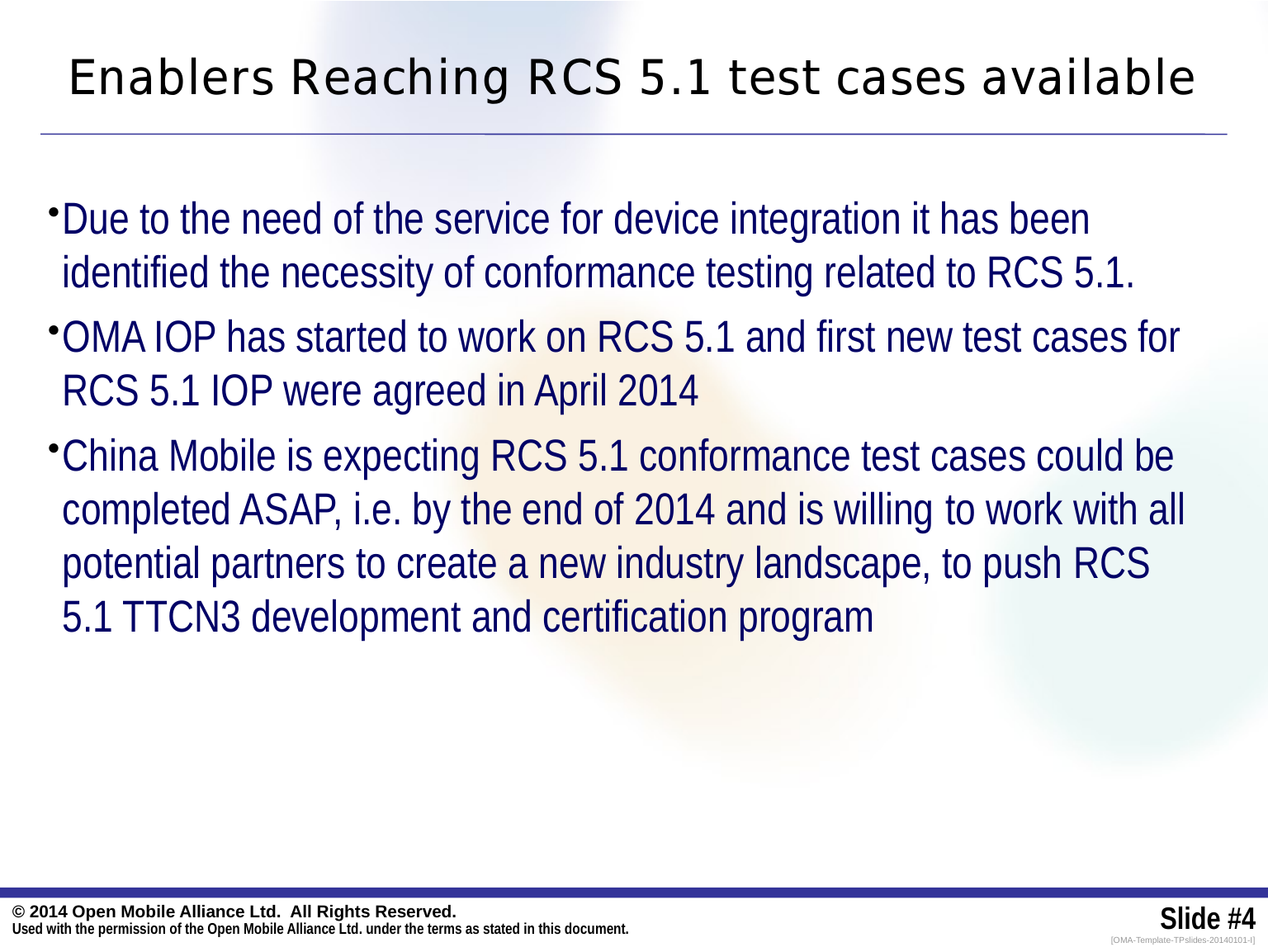

# Enablers Reaching RCS 5.1 test cases available

Due to the need of the service for device integration it has been identified the necessity of conformance testing related to RCS 5.1.
OMA IOP has started to work on RCS 5.1 and first new test cases for RCS 5.1 IOP were agreed in April 2014
China Mobile is expecting RCS 5.1 conformance test cases could be completed ASAP, i.e. by the end of 2014 and is willing to work with all potential partners to create a new industry landscape, to push RCS 5.1 TTCN3 development and certification program